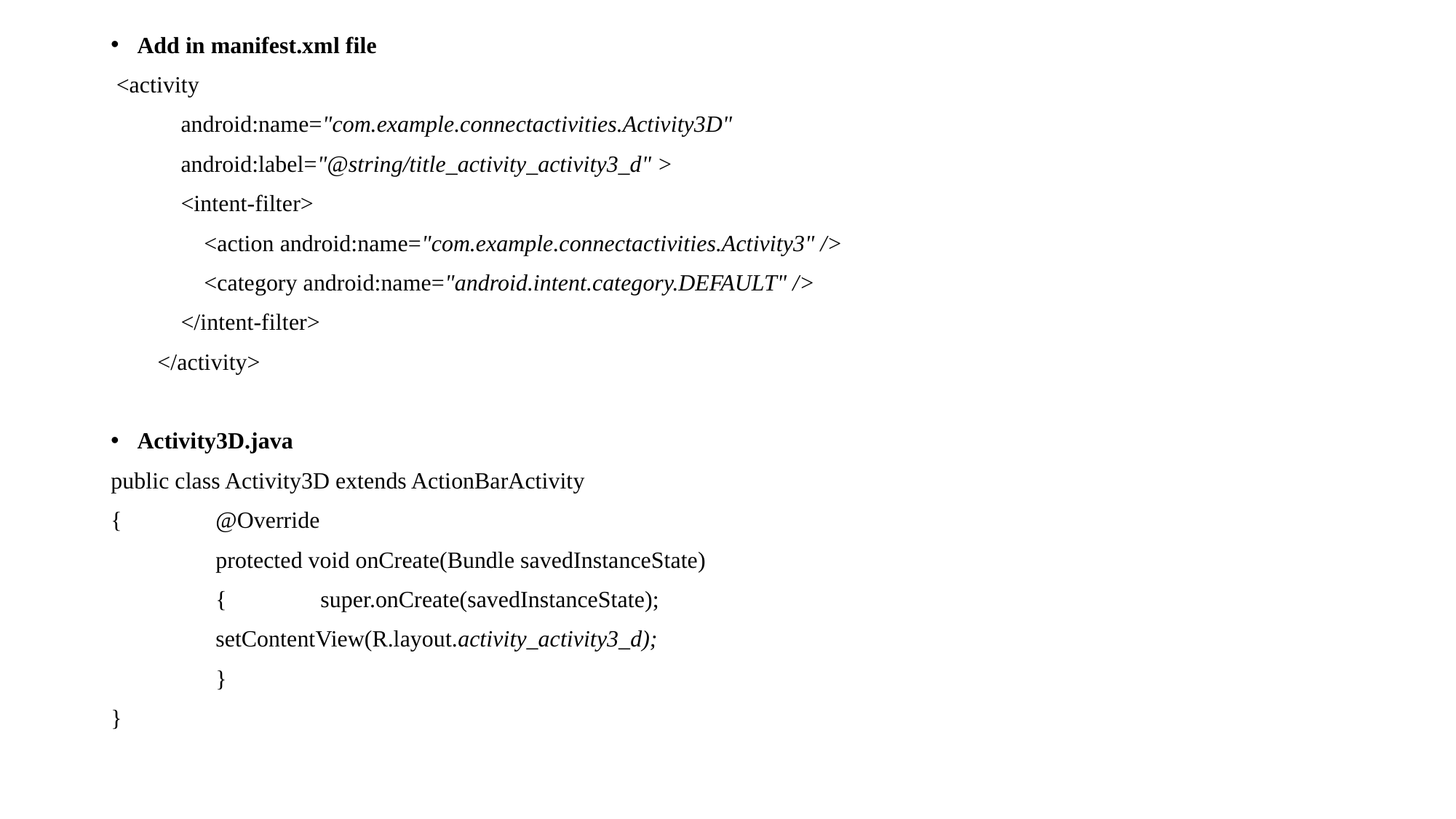

Add in manifest.xml file
 <activity
            android:name="com.example.connectactivities.Activity3D"
            android:label="@string/title_activity_activity3_d" >
            <intent-filter>
                <action android:name="com.example.connectactivities.Activity3" />
                <category android:name="android.intent.category.DEFAULT" />
            </intent-filter>
        </activity>

Activity3D.java
public class Activity3D extends ActionBarActivity
{	@Override
	protected void onCreate(Bundle savedInstanceState)
	{	super.onCreate(savedInstanceState);
		setContentView(R.layout.activity_activity3_d);
	}
}